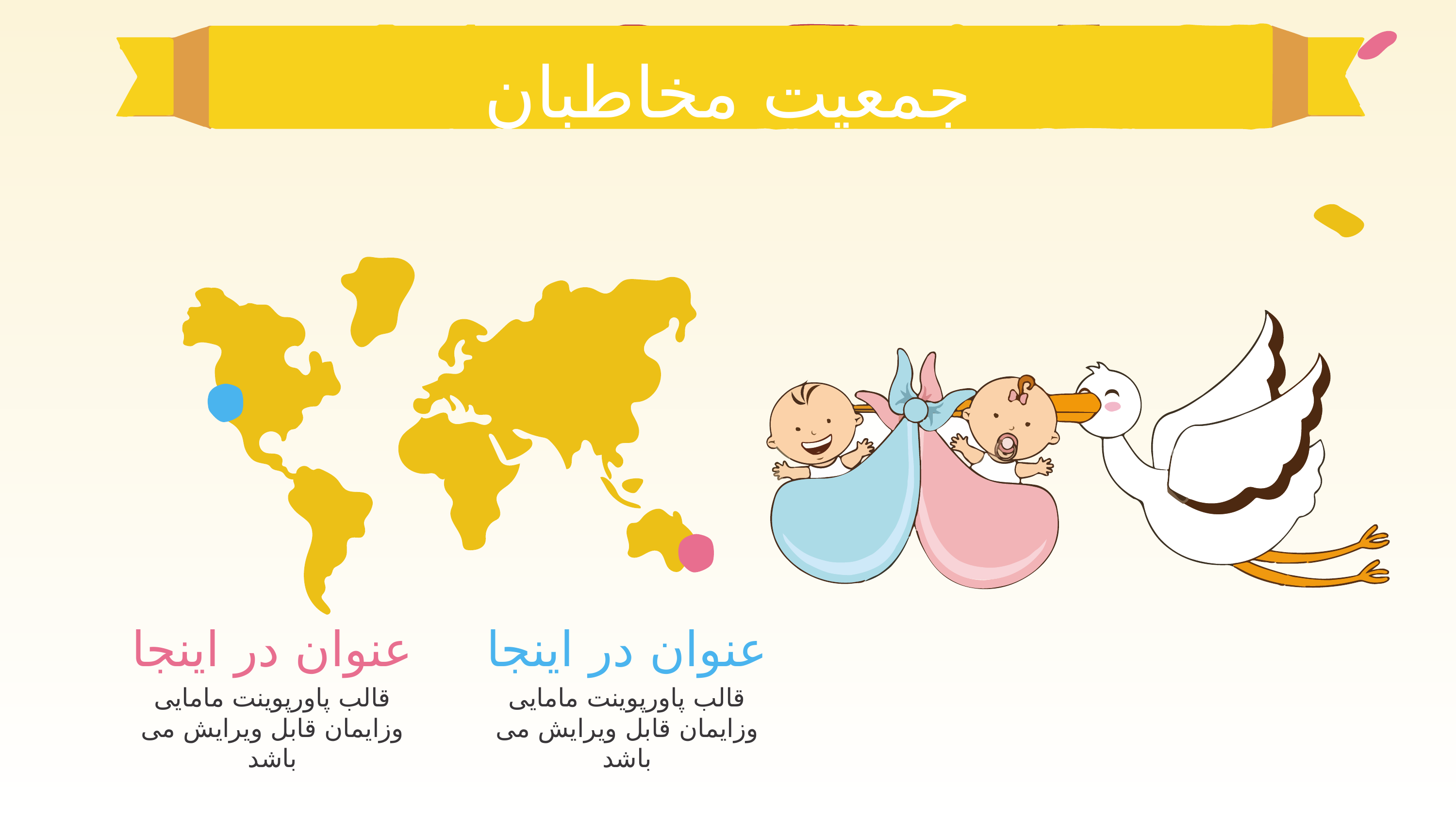

# جمعیت مخاطبان

عنوان در اینجا
عنوان در اینجا
قالب پاورپوینت مامایی وزایمان قابل ویرایش می باشد
قالب پاورپوینت مامایی وزایمان قابل ویرایش می باشد